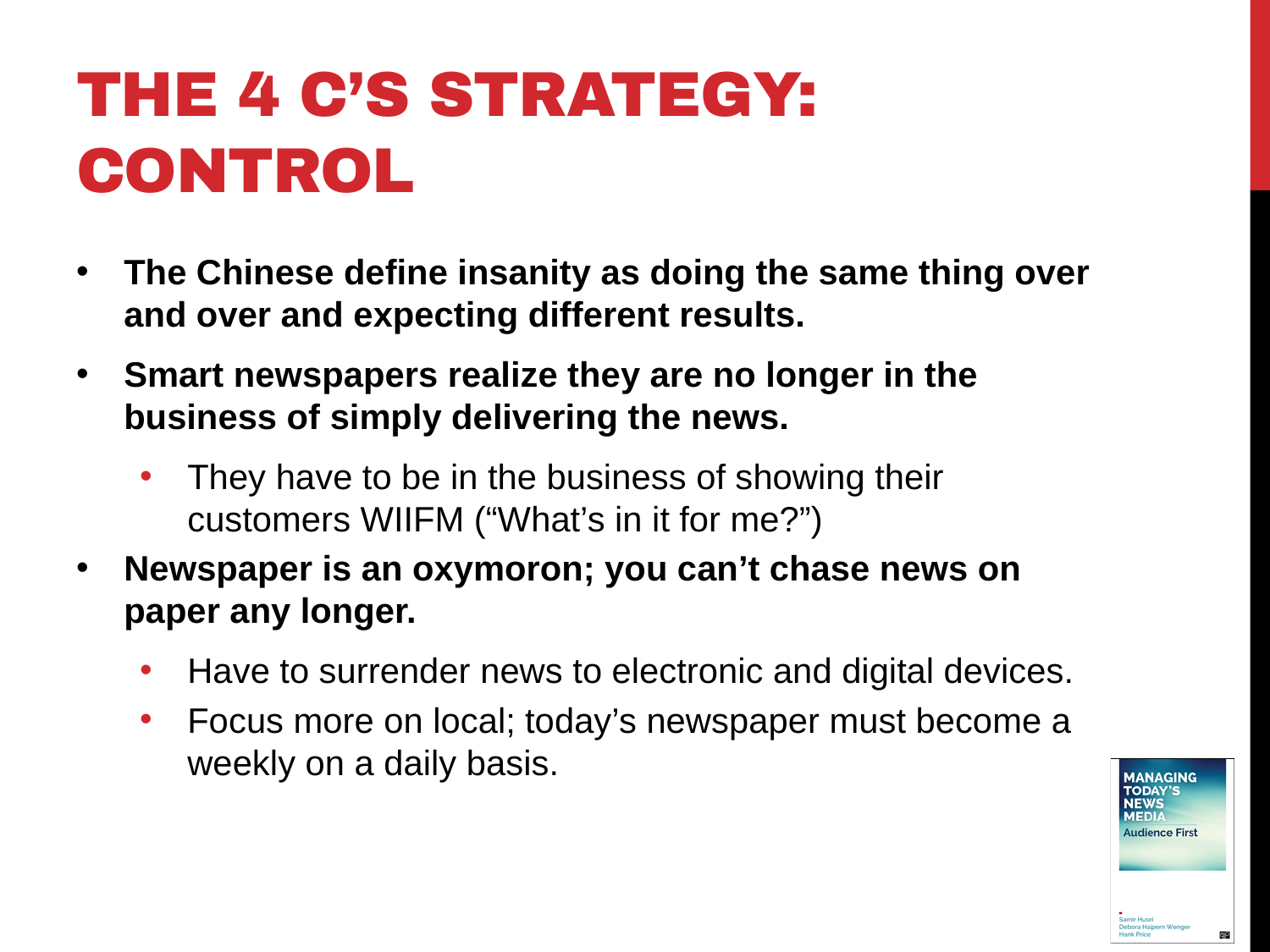

# The 4 C’s Strategy: Control
The Chinese define insanity as doing the same thing over and over and expecting different results.
Smart newspapers realize they are no longer in the business of simply delivering the news.
They have to be in the business of showing their customers WIIFM (“What’s in it for me?”)
Newspaper is an oxymoron; you can’t chase news on paper any longer.
Have to surrender news to electronic and digital devices.
Focus more on local; today’s newspaper must become a weekly on a daily basis.